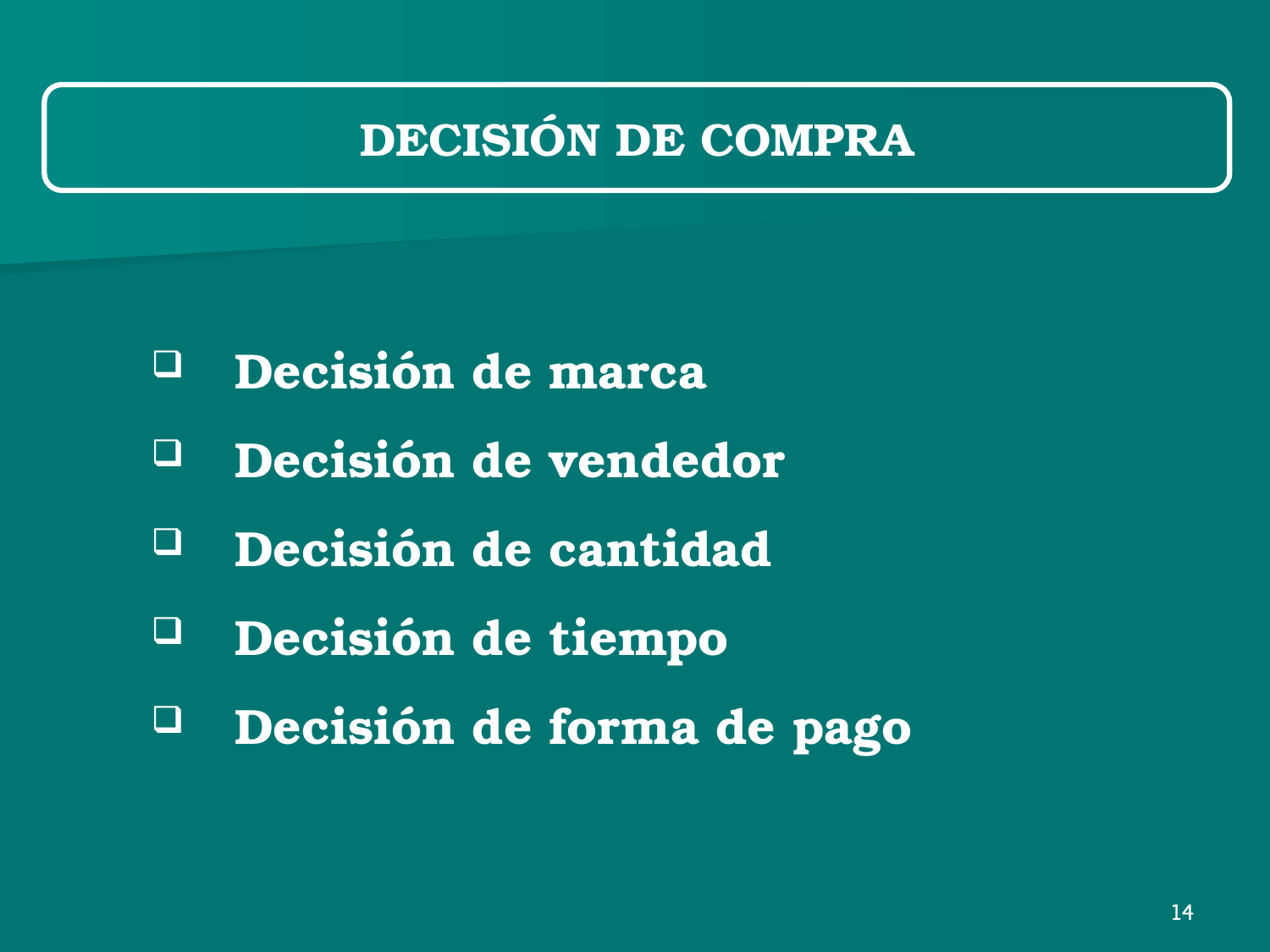

DECISIÓN DE COMPRA
   Decisión de marca
   Decisión de vendedor
   Decisión de cantidad
   Decisión de tiempo
   Decisión de forma de pago
14